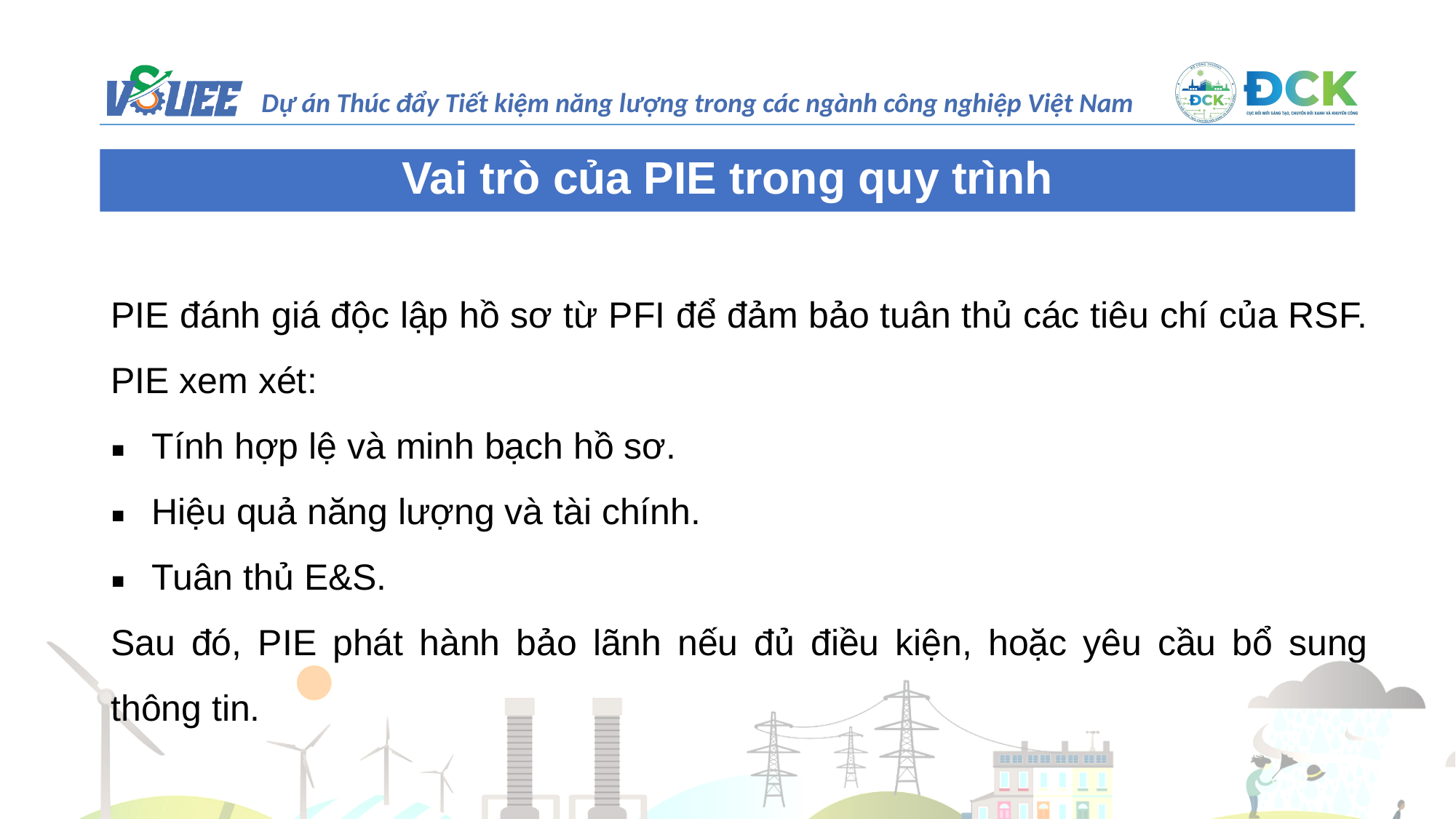

Vai trò của PIE trong quy trình
PIE đánh giá độc lập hồ sơ từ PFI để đảm bảo tuân thủ các tiêu chí của RSF.
PIE xem xét:
Tính hợp lệ và minh bạch hồ sơ.
Hiệu quả năng lượng và tài chính.
Tuân thủ E&S.
Sau đó, PIE phát hành bảo lãnh nếu đủ điều kiện, hoặc yêu cầu bổ sung thông tin.